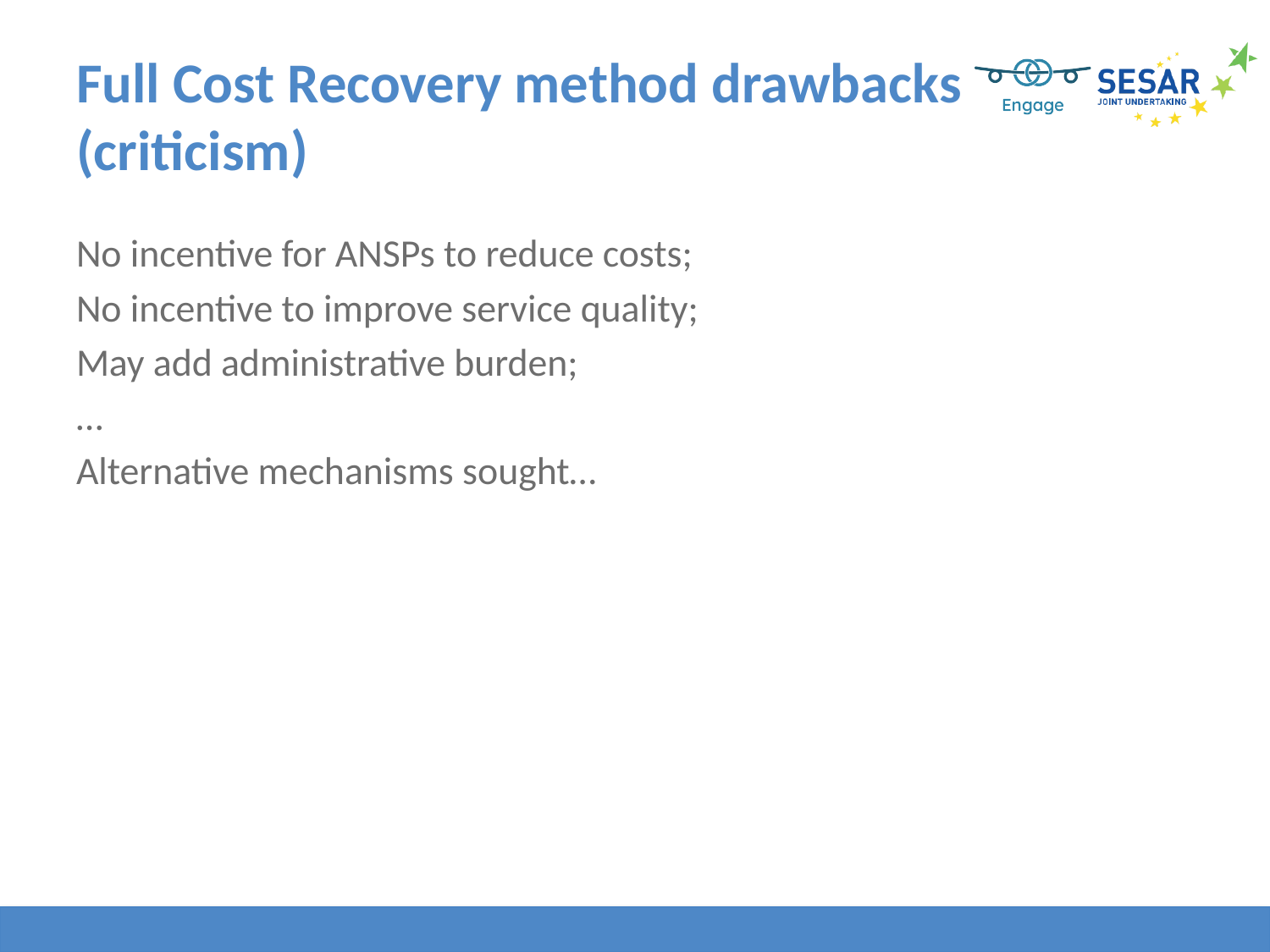

# Full Cost Recovery method drawbacks (criticism)
No incentive for ANSPs to reduce costs;
No incentive to improve service quality;
May add administrative burden;
…
Alternative mechanisms sought…